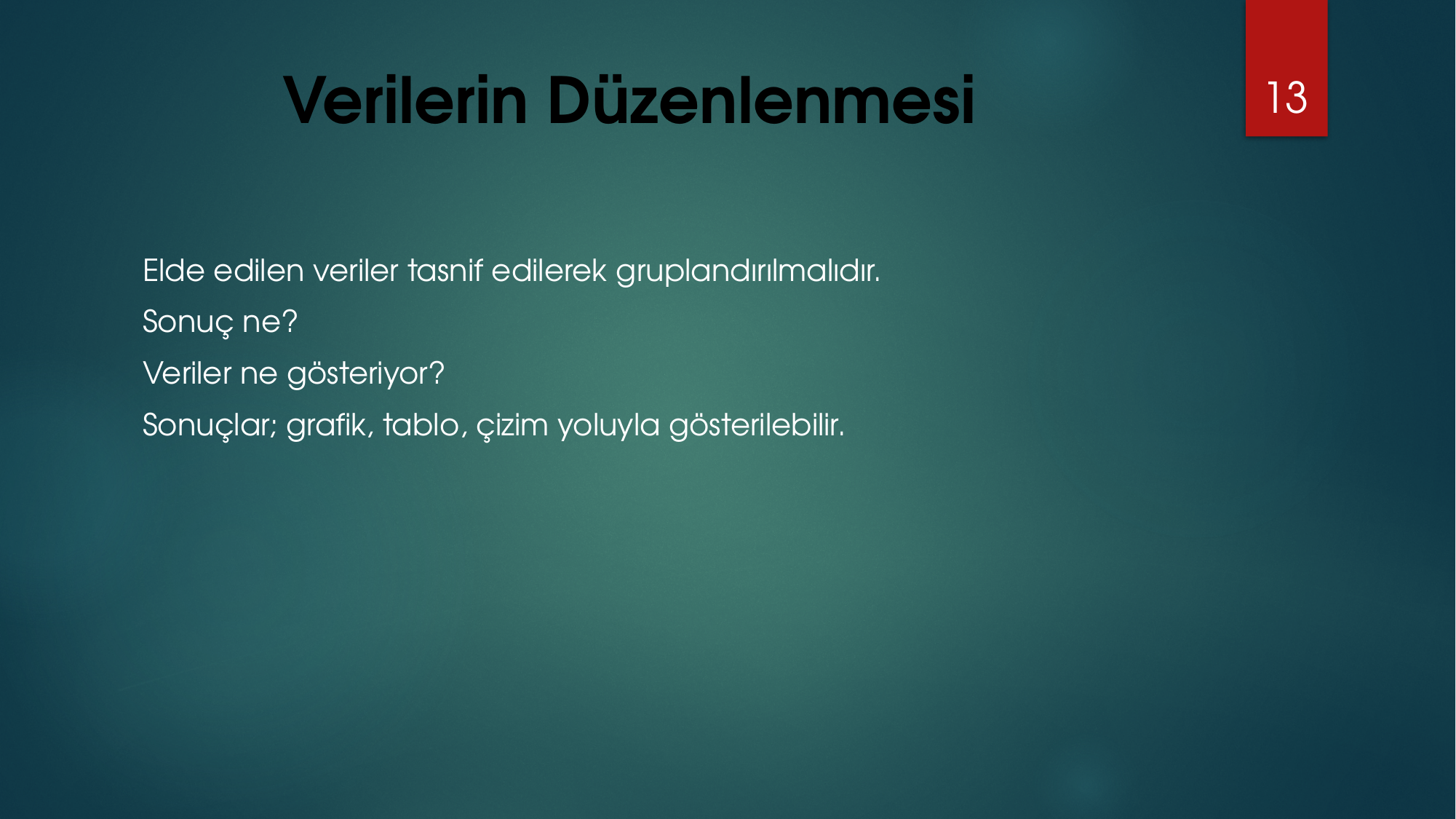

13
# Verilerin Düzenlenmesi
Elde edilen veriler tasnif edilerek gruplandırılmalıdır.
Sonuç ne?
Veriler ne gösteriyor?
Sonuçlar; grafik, tablo, çizim yoluyla gösterilebilir.